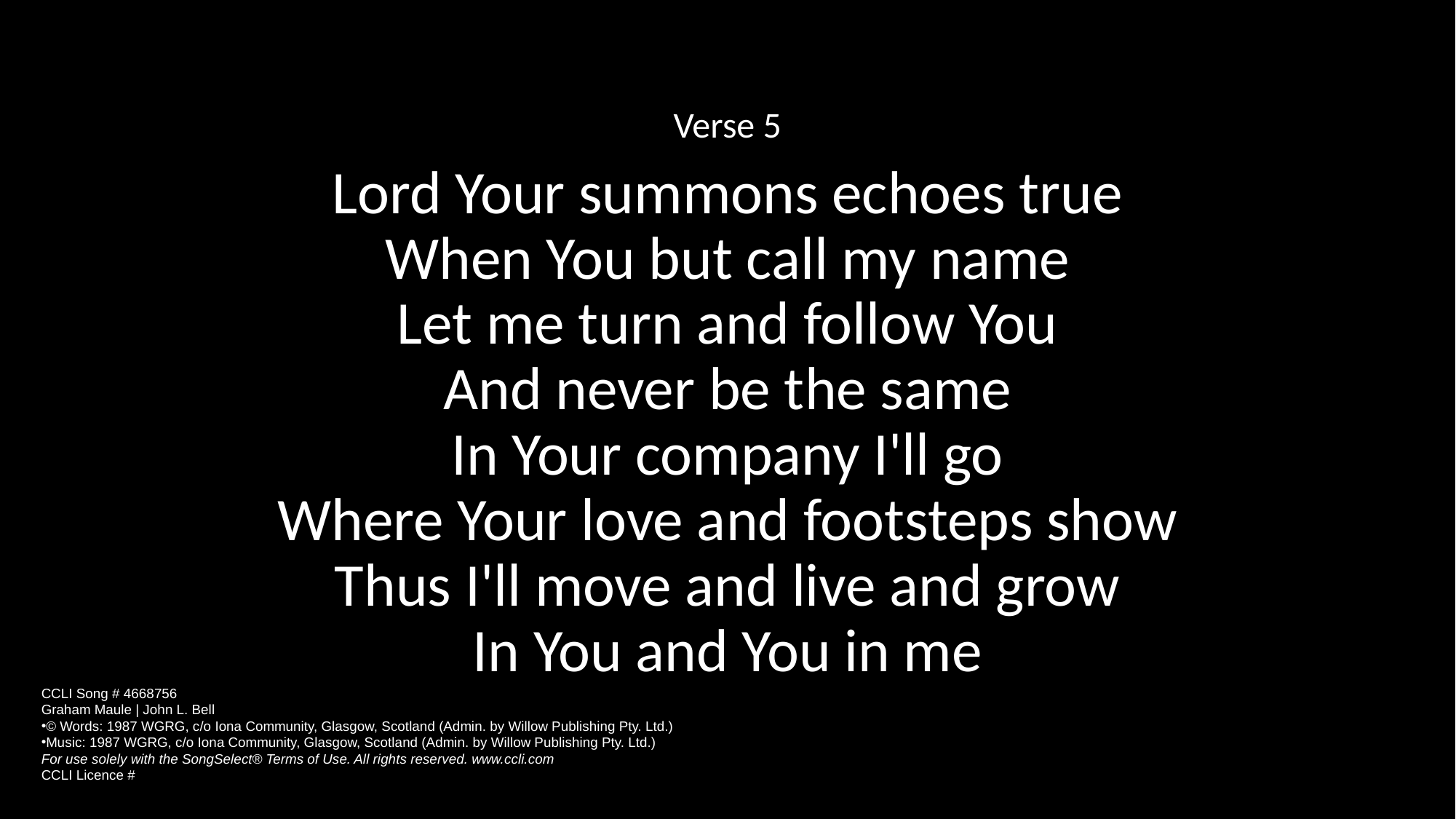

Verse 5
Lord Your summons echoes true
When You but call my name
Let me turn and follow You
And never be the same
In Your company I'll go
Where Your love and footsteps show
Thus I'll move and live and grow
In You and You in me
CCLI Song # 4668756
Graham Maule | John L. Bell
© Words: 1987 WGRG, c/o Iona Community, Glasgow, Scotland (Admin. by Willow Publishing Pty. Ltd.)
Music: 1987 WGRG, c/o Iona Community, Glasgow, Scotland (Admin. by Willow Publishing Pty. Ltd.)
For use solely with the SongSelect® Terms of Use. All rights reserved. www.ccli.com
CCLI Licence #